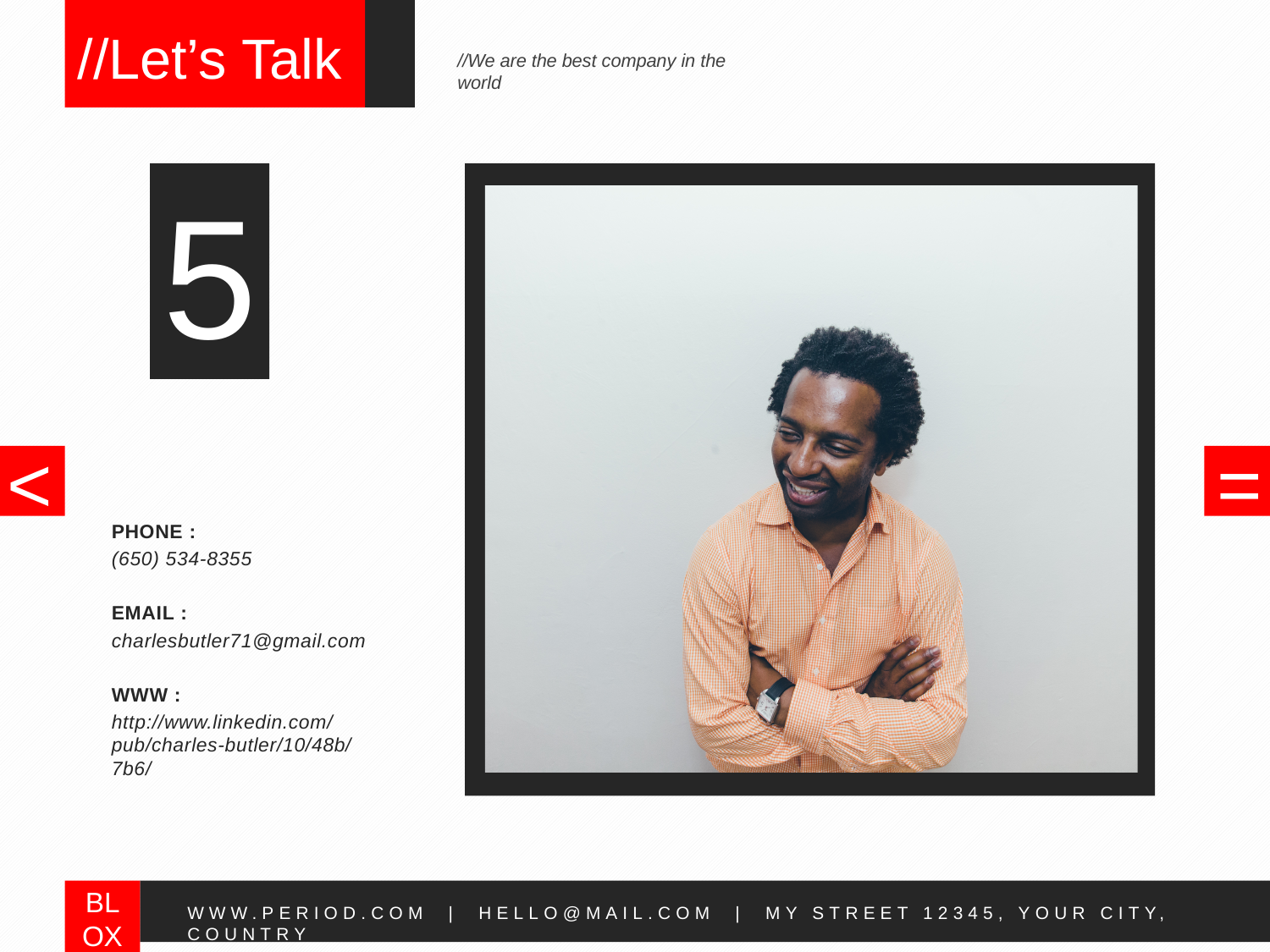

//Let’s Talk
//We are the best company in the world
5

<
=

PHONE :
(650) 534-8355

EMAIL :
charlesbutler71@gmail.com

WWW :
http://www.linkedin.com/pub/charles-butler/10/48b/7b6/
BLOX

WWW.PERIOD.COM  |  HELLO@MAIL.COM  |  MY STREET 12345, YOUR CITY, COUNTRY